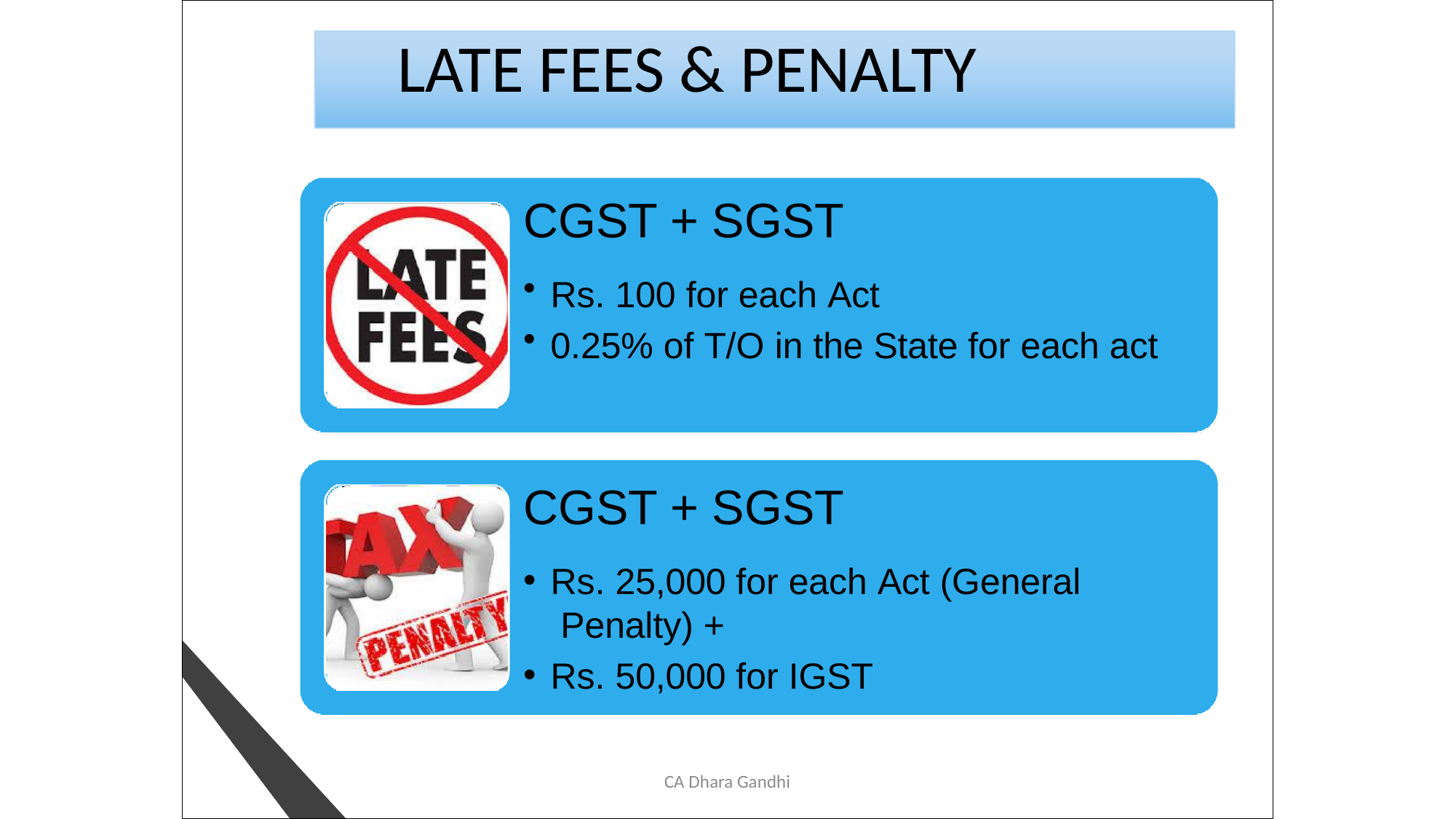

# LATE FEES & PENALTY
CGST + SGST
Rs. 100 for each Act
0.25% of T/O in the State for each act

CGST + SGST
Rs. 25,000 for each Act (General  Penalty) +
Rs. 50,000 for IGST

CA Dhara Gandhi